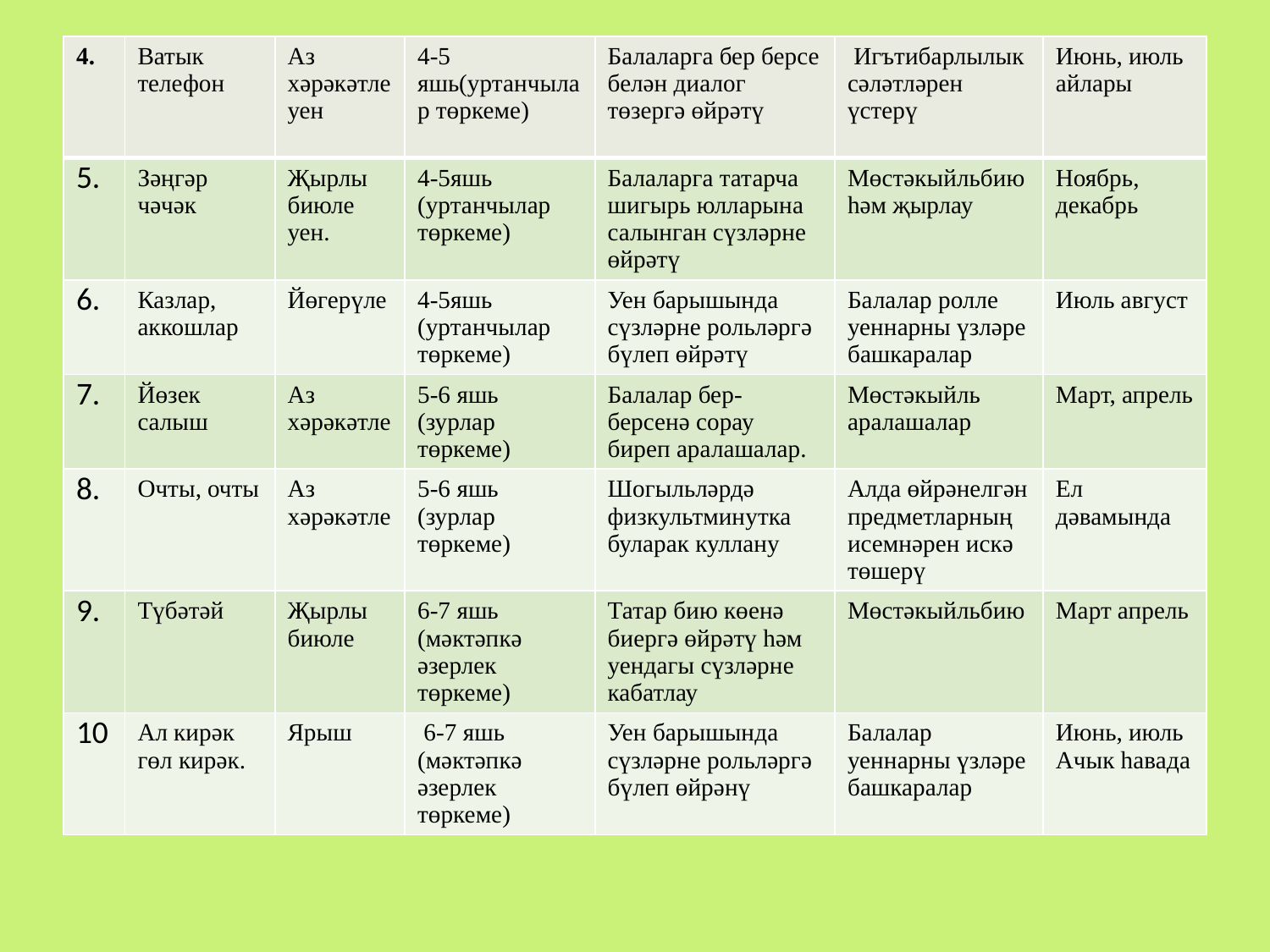

| 4. | Ватык телефон | Аз хәрәкәтле уен | 4-5 яшь(уртанчылар төркеме) | Балаларга бер берсе белән диалог төзергә өйрәтү | Игътибарлылык сәләтләрен үстерү | Июнь, июль айлары |
| --- | --- | --- | --- | --- | --- | --- |
| 5. | Зәңгәр чәчәк | Җырлы биюле уен. | 4-5яшь (уртанчылар төркеме) | Балаларга татарча шигырь юлларына салынган сүзләрне өйрәтү | Мөстәкыйльбию һәм җырлау | Ноябрь, декабрь |
| 6. | Казлар, аккошлар | Йөгерүле | 4-5яшь (уртанчылар төркеме) | Уен барышында сүзләрне рольләргә бүлеп өйрәтү | Балалар ролле уеннарны үзләре башкаралар | Июль август |
| 7. | Йөзек салыш | Аз хәрәкәтле | 5-6 яшь (зурлар төркеме) | Балалар бер-берсенә сорау биреп аралашалар. | Мөстәкыйль аралашалар | Март, апрель |
| 8. | Очты, очты | Аз хәрәкәтле | 5-6 яшь (зурлар төркеме) | Шогыльләрдә физкультминутка буларак куллану | Алда өйрәнелгән предметларның исемнәрен искә төшерү | Ел дәвамында |
| 9. | Түбәтәй | Җырлы биюле | 6-7 яшь (мәктәпкә әзерлек төркеме) | Татар бию көенә биергә өйрәтү һәм уендагы сүзләрне кабатлау | Мөстәкыйльбию | Март апрель |
| 10 | Ал кирәк гөл кирәк. | Ярыш | 6-7 яшь (мәктәпкә әзерлек төркеме) | Уен барышында сүзләрне рольләргә бүлеп өйрәнү | Балалар уеннарны үзләре башкаралар | Июнь, июль Ачык һавада |
#